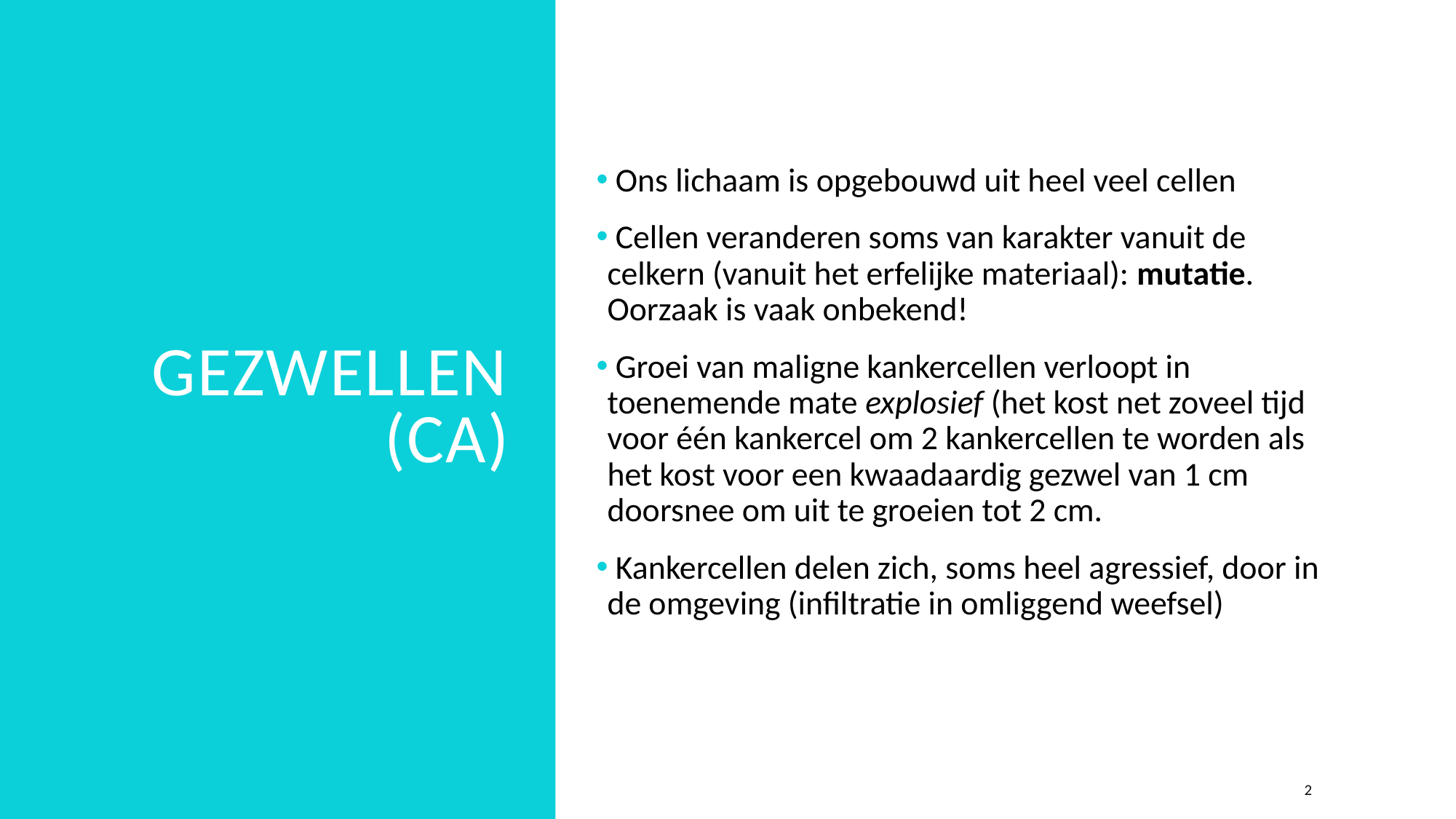

# Gezwellen (ca)

 Ons lichaam is opgebouwd uit heel veel cellen
 Cellen veranderen soms van karakter vanuit de celkern (vanuit het erfelijke materiaal): mutatie. Oorzaak is vaak onbekend!
 Groei van maligne kankercellen verloopt in toenemende mate explosief (het kost net zoveel tijd voor één kankercel om 2 kankercellen te worden als het kost voor een kwaadaardig gezwel van 1 cm doorsnee om uit te groeien tot 2 cm.
 Kankercellen delen zich, soms heel agressief, door in de omgeving (infiltratie in omliggend weefsel)

2